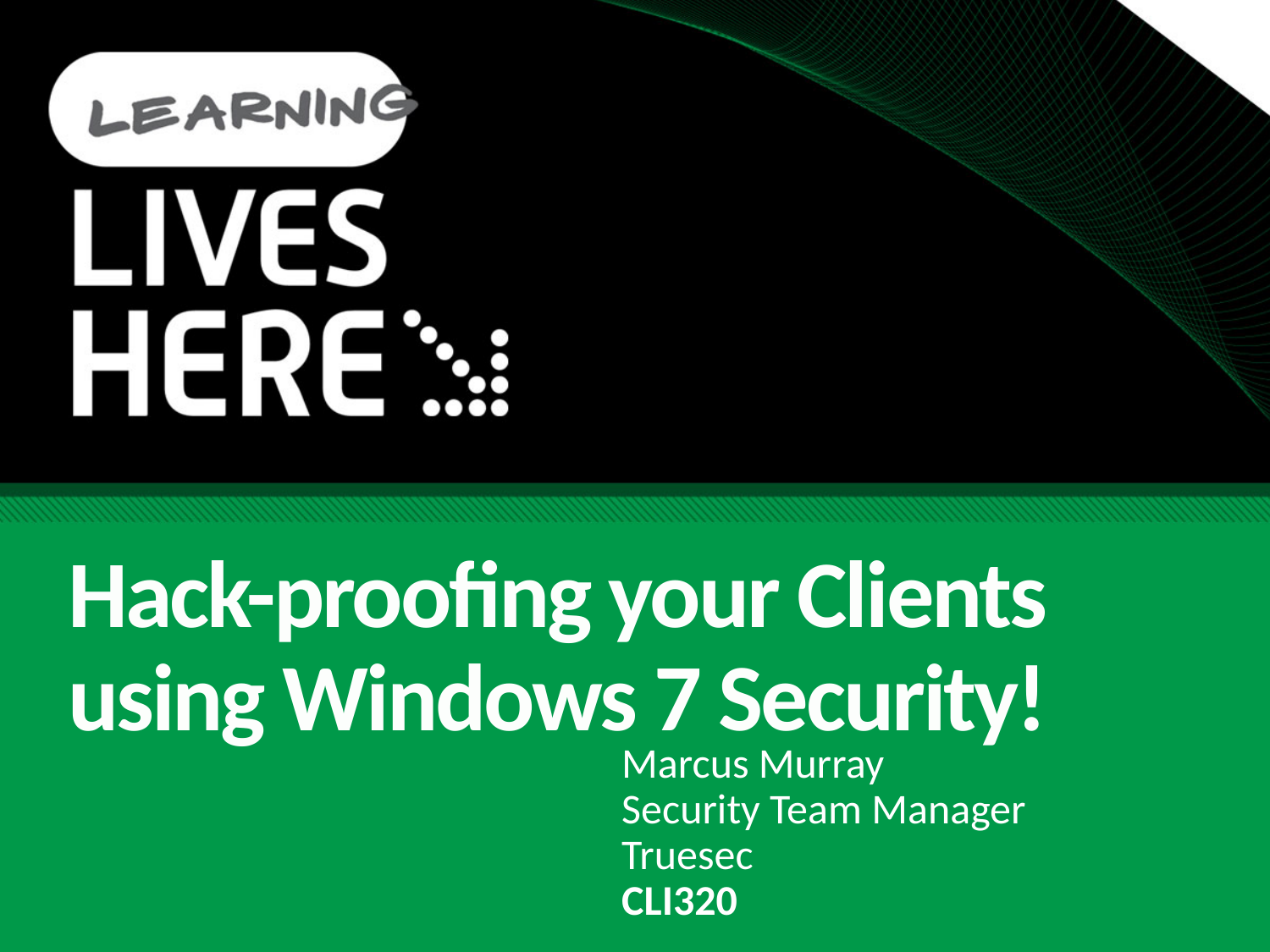

# Hack-proofing your Clients using Windows 7 Security!
Marcus Murray
Security Team Manager
Truesec
CLI320